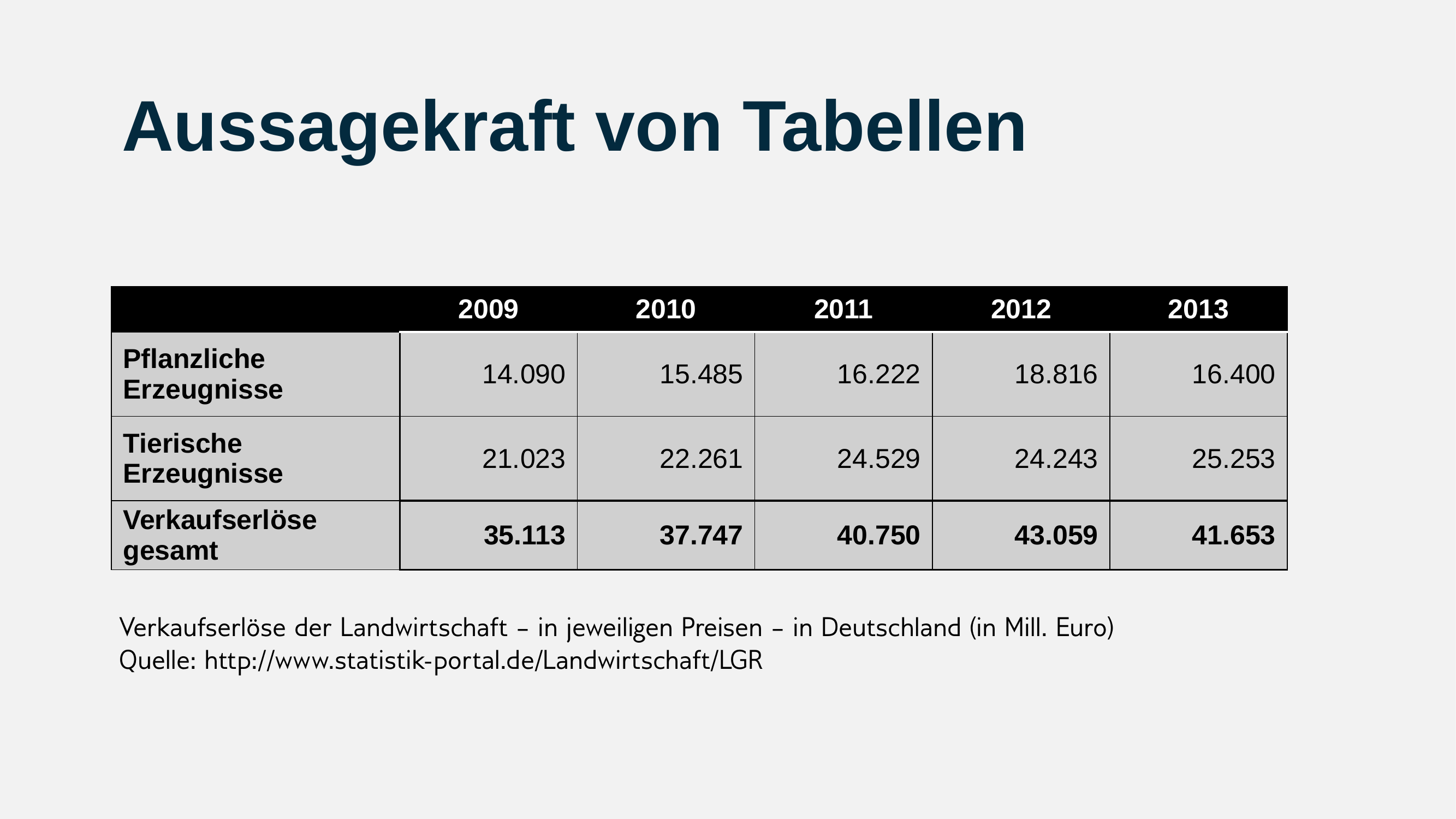

# Aussagekraft von Tabellen
|  | 2009 | 2010 | 2011 | 2012 | 2013 |
| --- | --- | --- | --- | --- | --- |
| Pflanzliche Erzeugnisse | 14.090 | 15.485 | 16.222 | 18.816 | 16.400 |
| Tierische Erzeugnisse | 21.023 | 22.261 | 24.529 | 24.243 | 25.253 |
| Verkaufserlöse gesamt | 35.113 | 37.747 | 40.750 | 43.059 | 41.653 |
Verkaufserlöse der Landwirtschaft – in jeweiligen Preisen – in Deutschland (in Mill. Euro)
Quelle: http://www.statistik-portal.de/Landwirtschaft/LGR